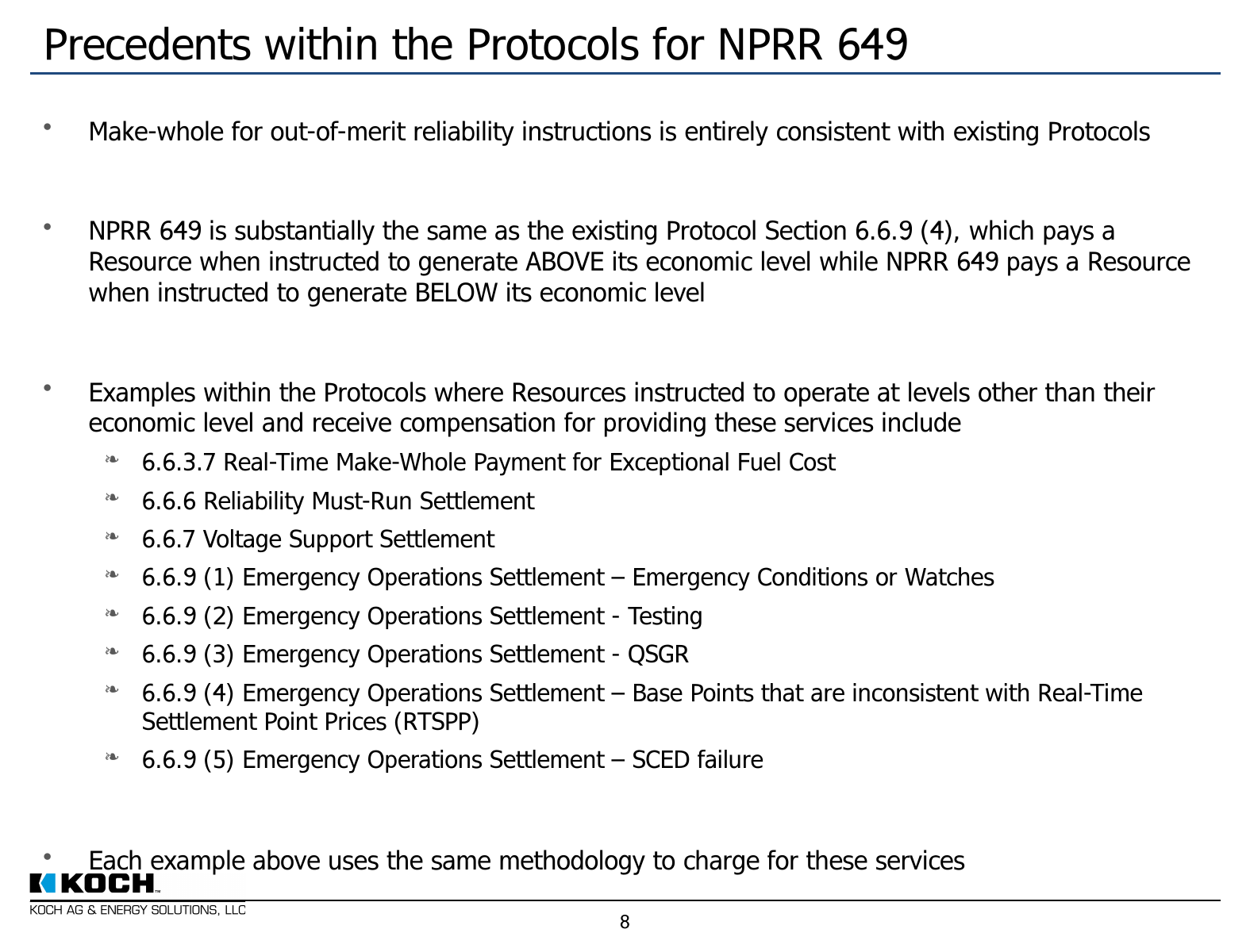

# Precedents within the Protocols for NPRR 649
Make-whole for out-of-merit reliability instructions is entirely consistent with existing Protocols

NPRR 649 is substantially the same as the existing Protocol Section 6.6.9 (4), which pays a Resource when instructed to generate ABOVE its economic level while NPRR 649 pays a Resource when instructed to generate BELOW its economic level

Examples within the Protocols where Resources instructed to operate at levels other than their economic level and receive compensation for providing these services include
6.6.3.7 Real-Time Make-Whole Payment for Exceptional Fuel Cost
6.6.6 Reliability Must-Run Settlement
6.6.7 Voltage Support Settlement
6.6.9 (1) Emergency Operations Settlement – Emergency Conditions or Watches
6.6.9 (2) Emergency Operations Settlement - Testing
6.6.9 (3) Emergency Operations Settlement - QSGR
6.6.9 (4) Emergency Operations Settlement – Base Points that are inconsistent with Real-Time Settlement Point Prices (RTSPP)
6.6.9 (5) Emergency Operations Settlement – SCED failure

Each example above uses the same methodology to charge for these services
8